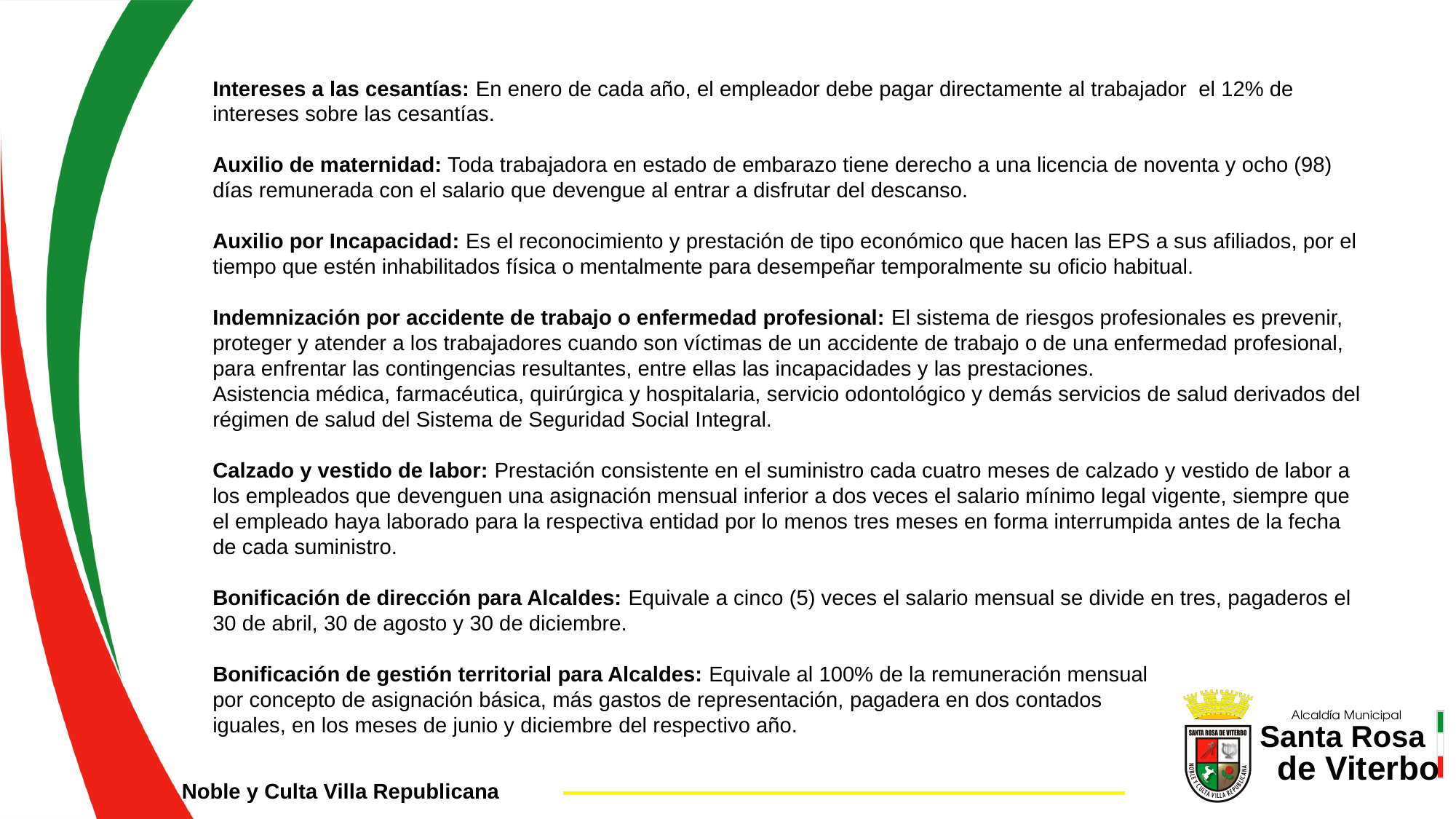

Intereses a las cesantías: En enero de cada año, el empleador debe pagar directamente al trabajador  el 12% de intereses sobre las cesantías.

Auxilio de maternidad: Toda trabajadora en estado de embarazo tiene derecho a una licencia de noventa y ocho (98) días remunerada con el salario que devengue al entrar a disfrutar del descanso.

Auxilio por Incapacidad: Es el reconocimiento y prestación de tipo económico que hacen las EPS a sus afiliados, por el tiempo que estén inhabilitados física o mentalmente para desempeñar temporalmente su oficio habitual.

Indemnización por accidente de trabajo o enfermedad profesional: El sistema de riesgos profesionales es prevenir, proteger y atender a los trabajadores cuando son víctimas de un accidente de trabajo o de una enfermedad profesional, para enfrentar las contingencias resultantes, entre ellas las incapacidades y las prestaciones.
Asistencia médica, farmacéutica, quirúrgica y hospitalaria, servicio odontológico y demás servicios de salud derivados del régimen de salud del Sistema de Seguridad Social Integral.

Calzado y vestido de labor: Prestación consistente en el suministro cada cuatro meses de calzado y vestido de labor a los empleados que devenguen una asignación mensual inferior a dos veces el salario mínimo legal vigente, siempre que el empleado haya laborado para la respectiva entidad por lo menos tres meses en forma interrumpida antes de la fecha de cada suministro.

Bonificación de dirección para Alcaldes: Equivale a cinco (5) veces el salario mensual se divide en tres, pagaderos el 30 de abril, 30 de agosto y 30 de diciembre.

Bonificación de gestión territorial para Alcaldes: Equivale al 100% de la remuneración mensual
por concepto de asignación básica, más gastos de representación, pagadera en dos contados
iguales, en los meses de junio y diciembre del respectivo año.